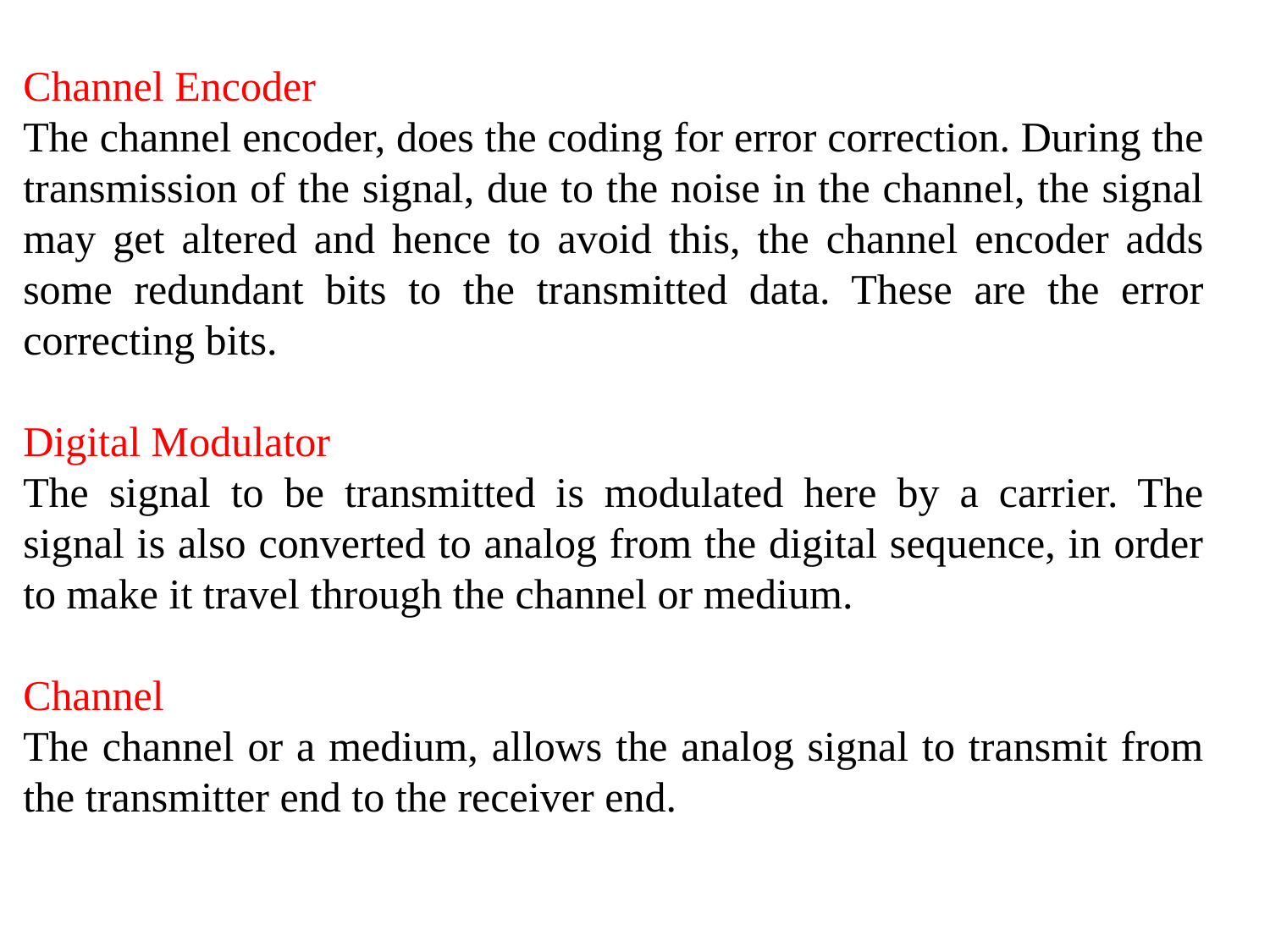

Channel Encoder
The channel encoder, does the coding for error correction. During the transmission of the signal, due to the noise in the channel, the signal may get altered and hence to avoid this, the channel encoder adds some redundant bits to the transmitted data. These are the error correcting bits.

Digital Modulator
The signal to be transmitted is modulated here by a carrier. The signal is also converted to analog from the digital sequence, in order to make it travel through the channel or medium.

Channel
The channel or a medium, allows the analog signal to transmit from the transmitter end to the receiver end.